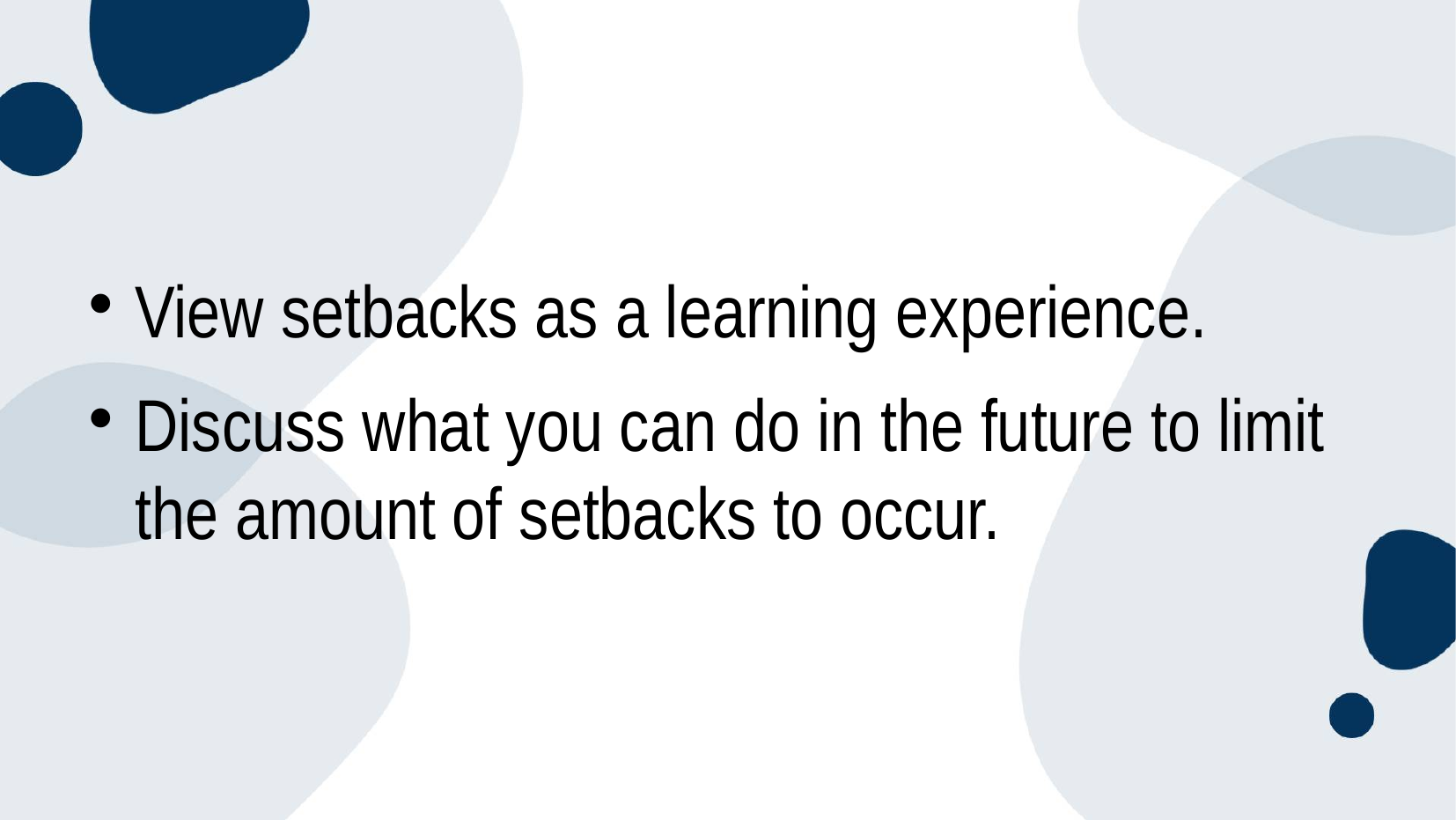

#
View setbacks as a learning experience.
Discuss what you can do in the future to limit the amount of setbacks to occur.